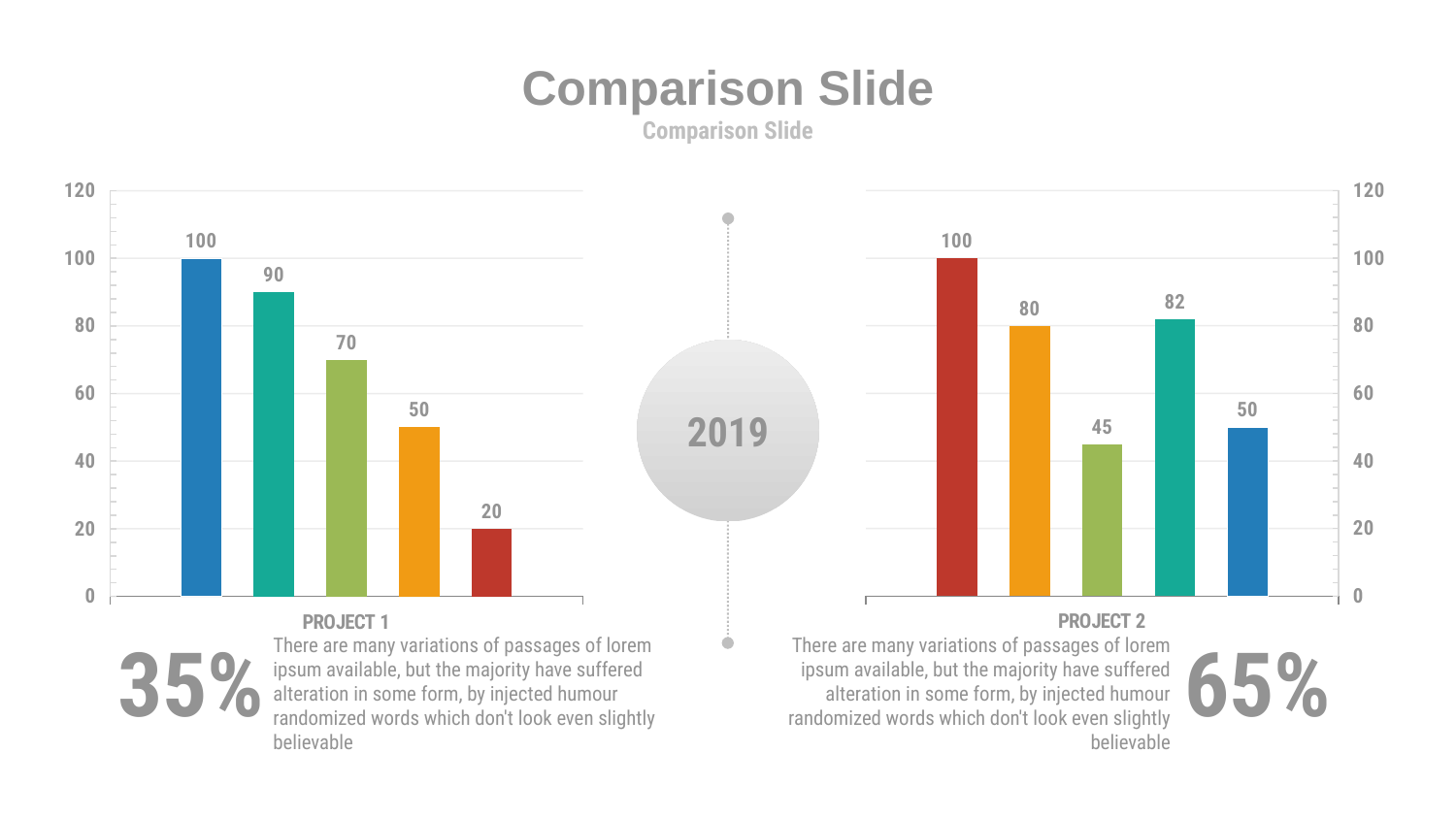

# Comparison Slide
Comparison Slide

### Chart

| Category | Series 1 | Series 2 | Series 3 | Series 32 | Series 322 |
|---|---|---|---|---|---|
| PROJECT 2 | 50.0 | 82.0 | 45.0 | 80.0 | 100.0 |

### Chart

| Category | Series 1 | Series 2 | Series 3 | Series 32 | Series 322 |
|---|---|---|---|---|---|
| PROJECT 1 | 100.0 | 90.0 | 70.0 | 50.0 | 20.0 |
2019
35%
65%
There are many variations of passages of lorem ipsum available, but the majority have suffered alteration in some form, by injected humour randomized words which don't look even slightly believable
There are many variations of passages of lorem ipsum available, but the majority have suffered alteration in some form, by injected humour randomized words which don't look even slightly believable